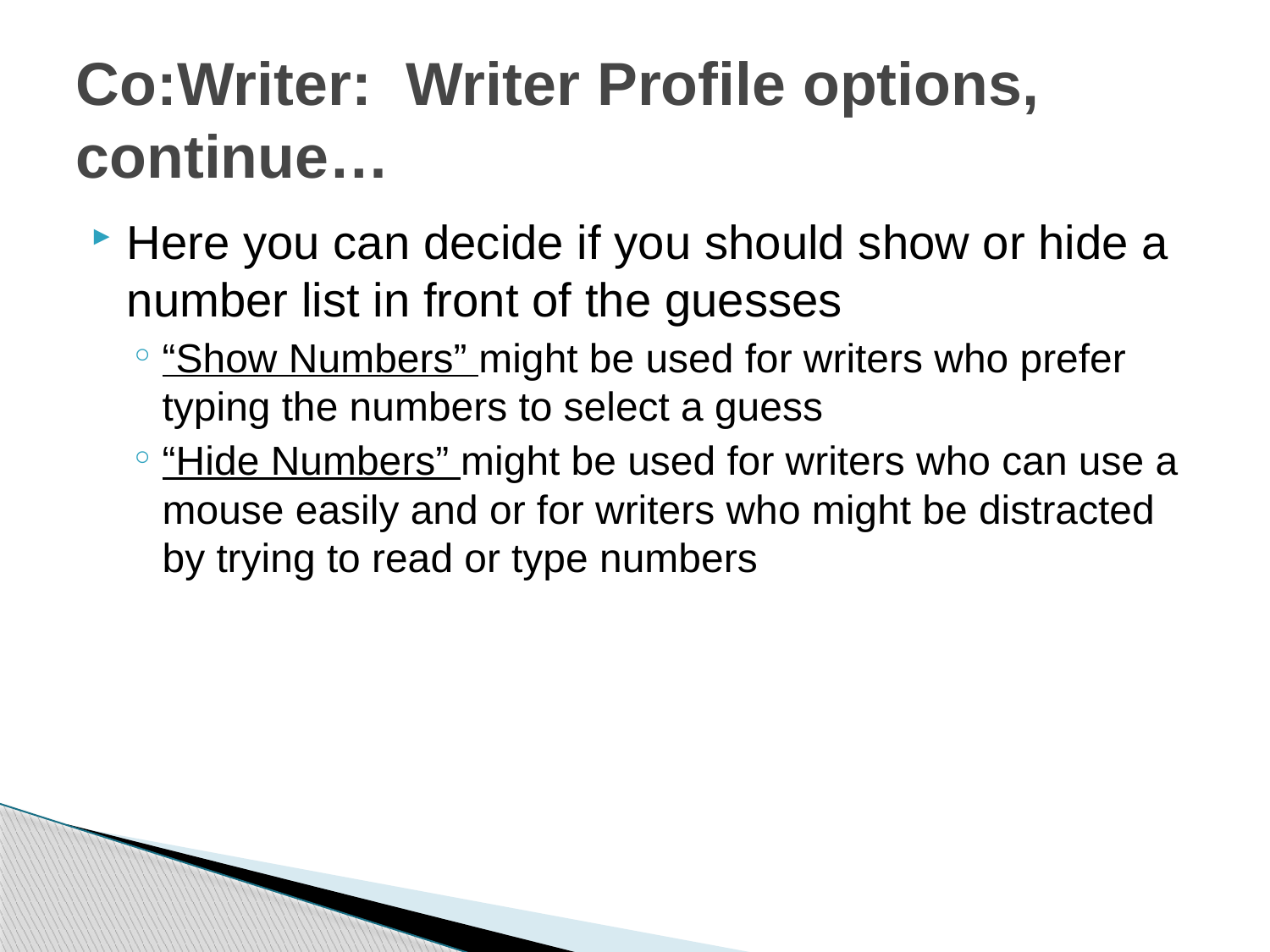

# Co:Writer:  Writer Profile options, continue…
Here you can decide if you should show or hide a number list in front of the guesses
“Show Numbers” might be used for writers who prefer typing the numbers to select a guess
“Hide Numbers” might be used for writers who can use a mouse easily and or for writers who might be distracted by trying to read or type numbers